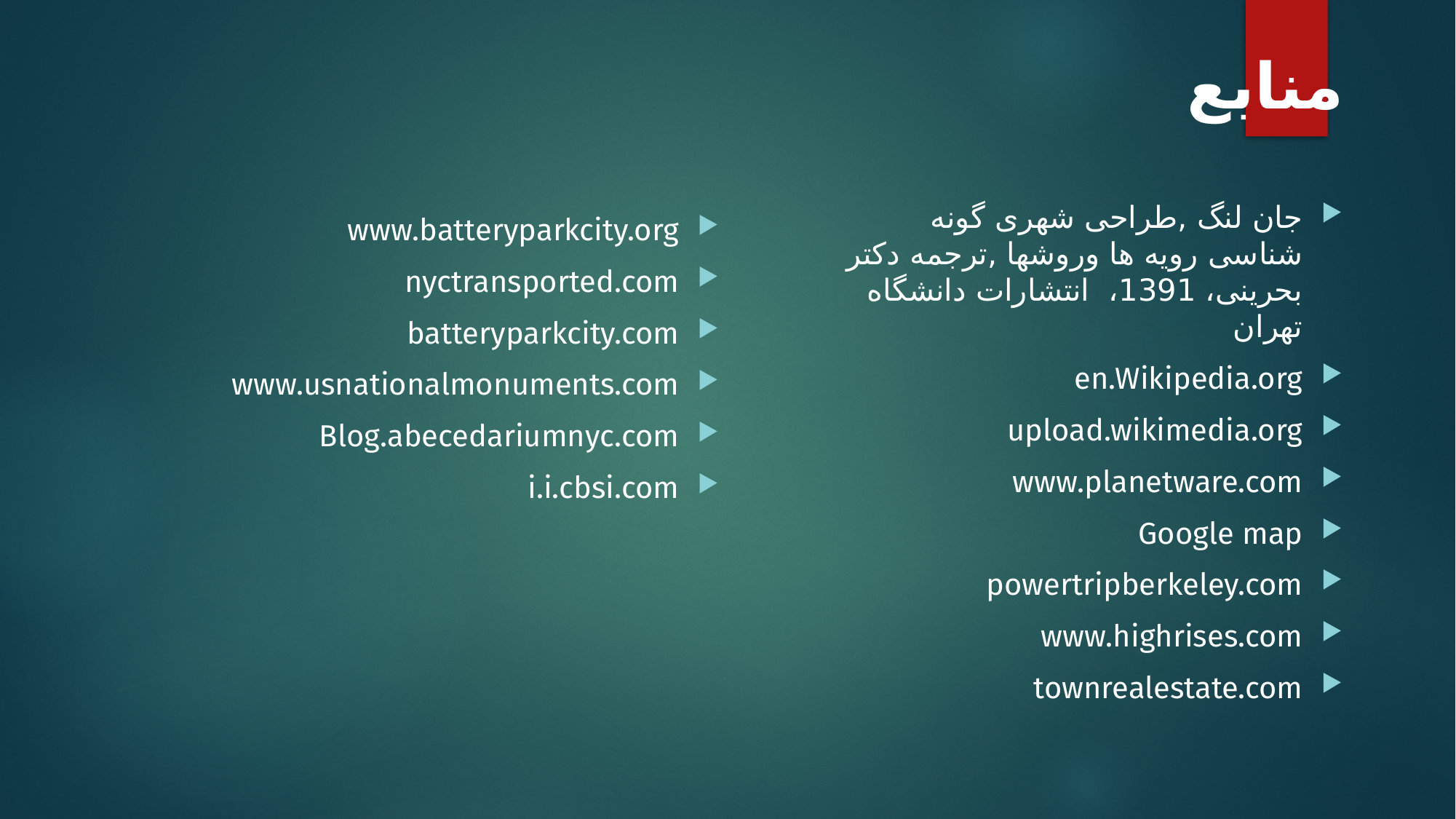

# منابع

www.batteryparkcity.org
nyctransported.com
batteryparkcity.com
www.usnationalmonuments.com
Blog.abecedariumnyc.com
i.i.cbsi.com
جان لنگ ,طراحی شهری گونه شناسی رویه ها وروشها ,ترجمه دکتر بحرینی، 1391،  انتشارات دانشگاه تهران
en.Wikipedia.org
upload.wikimedia.org
www.planetware.com
Google map
powertripberkeley.com
www.highrises.com
townrealestate.com